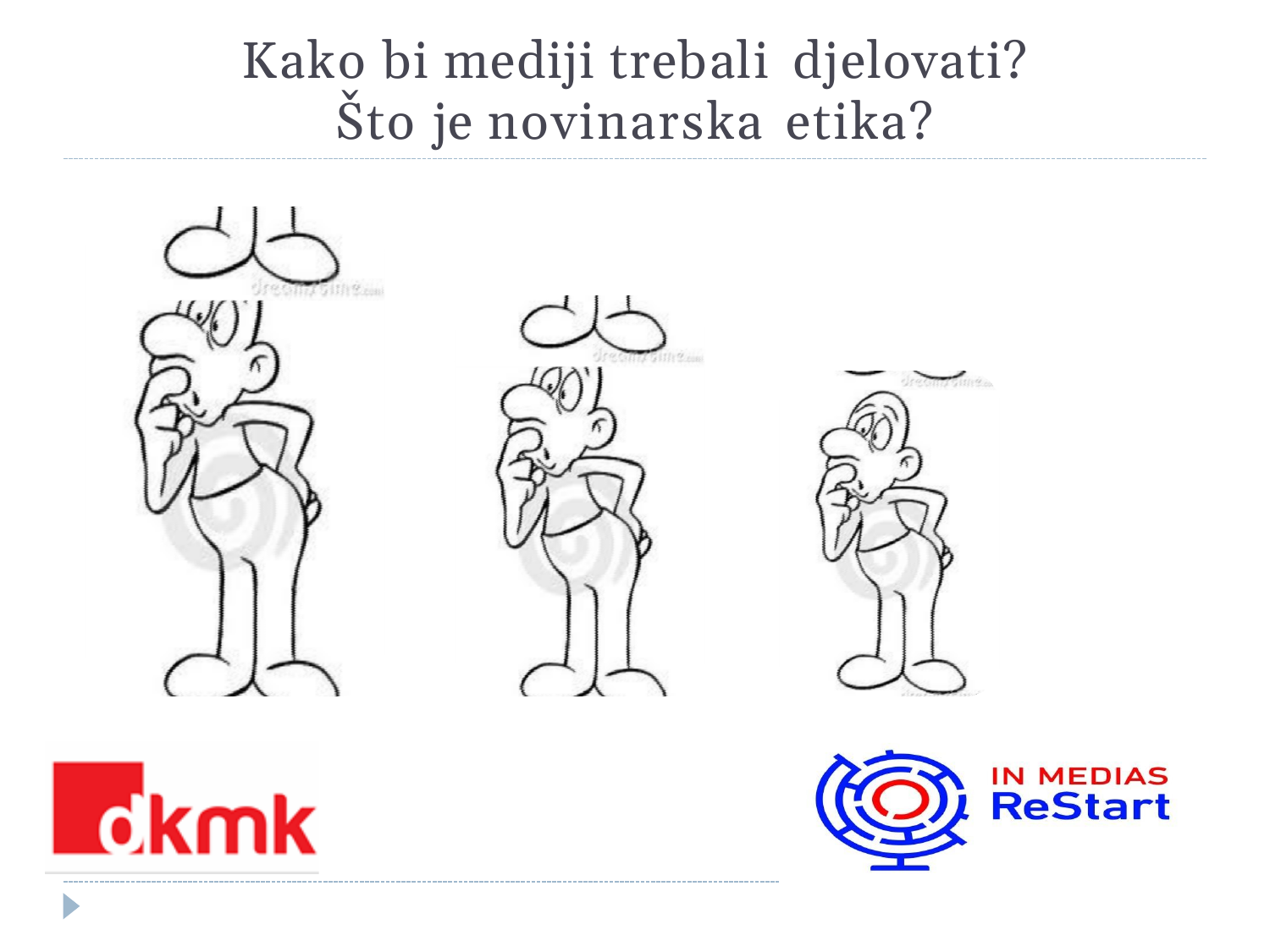

# Kako bi mediji trebali djelovati?
Što je novinarska etika?